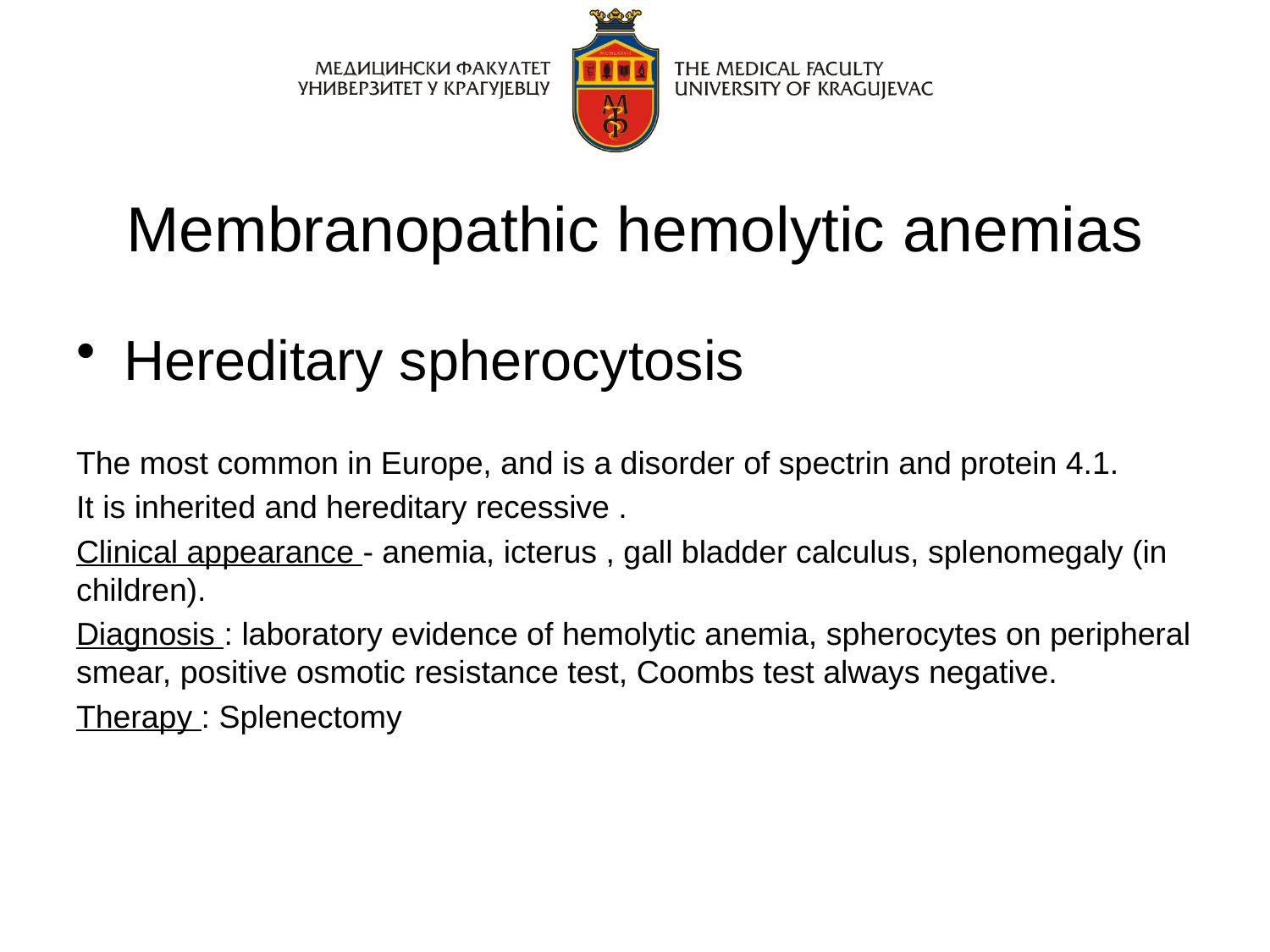

# Membranopathic hemolytic anemias
Hereditary spherocytosis

The most common in Europe, and is a disorder of spectrin and protein 4.1.
It is inherited and hereditary recessive .
Clinical appearance - anemia, icterus , gall bladder calculus, splenomegaly (in children).
Diagnosis : laboratory evidence of hemolytic anemia, spherocytes on peripheral smear, positive osmotic resistance test, Coombs test always negative.
Therapy : Splenectomy